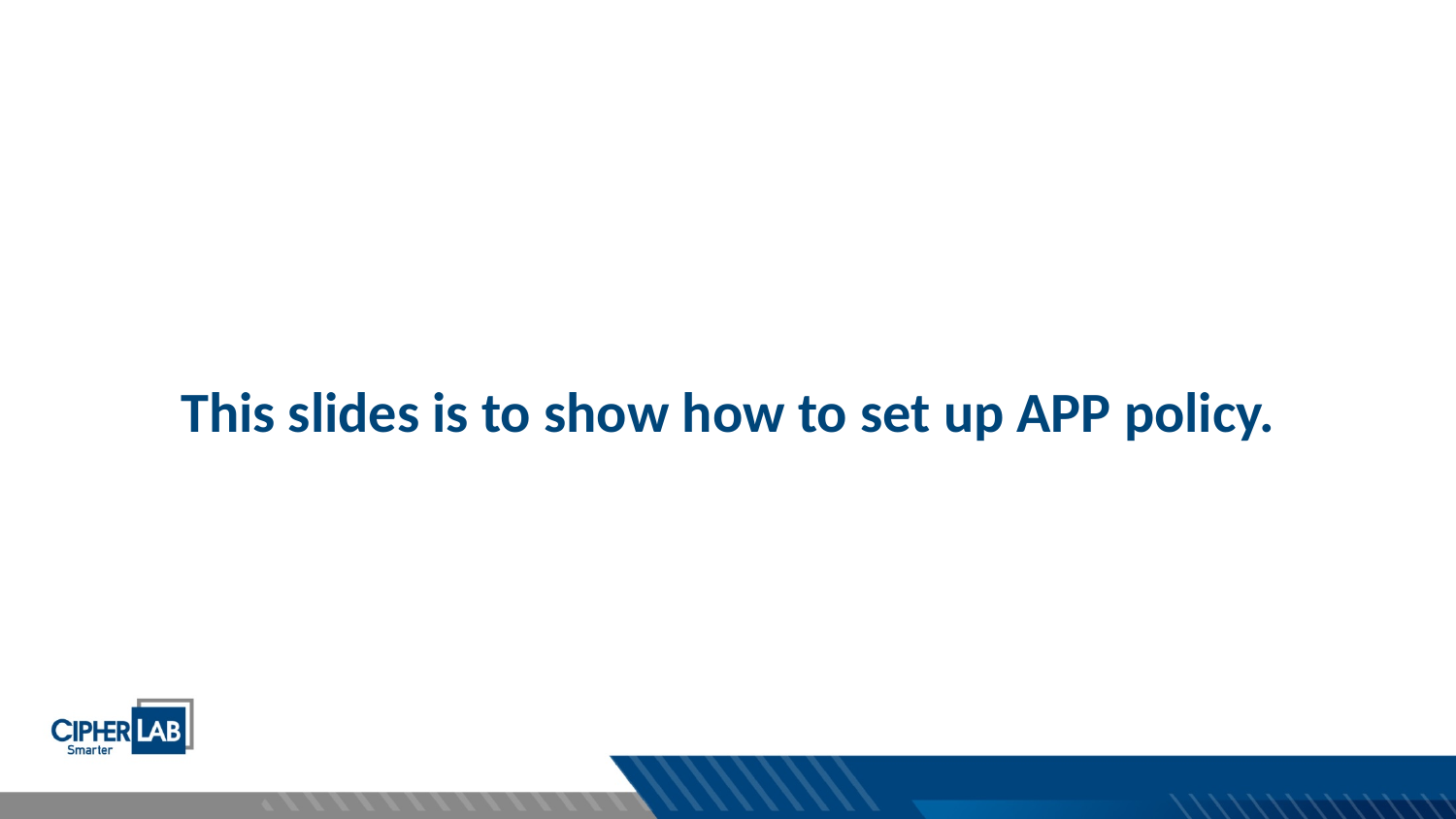

# This slides is to show how to set up APP policy.